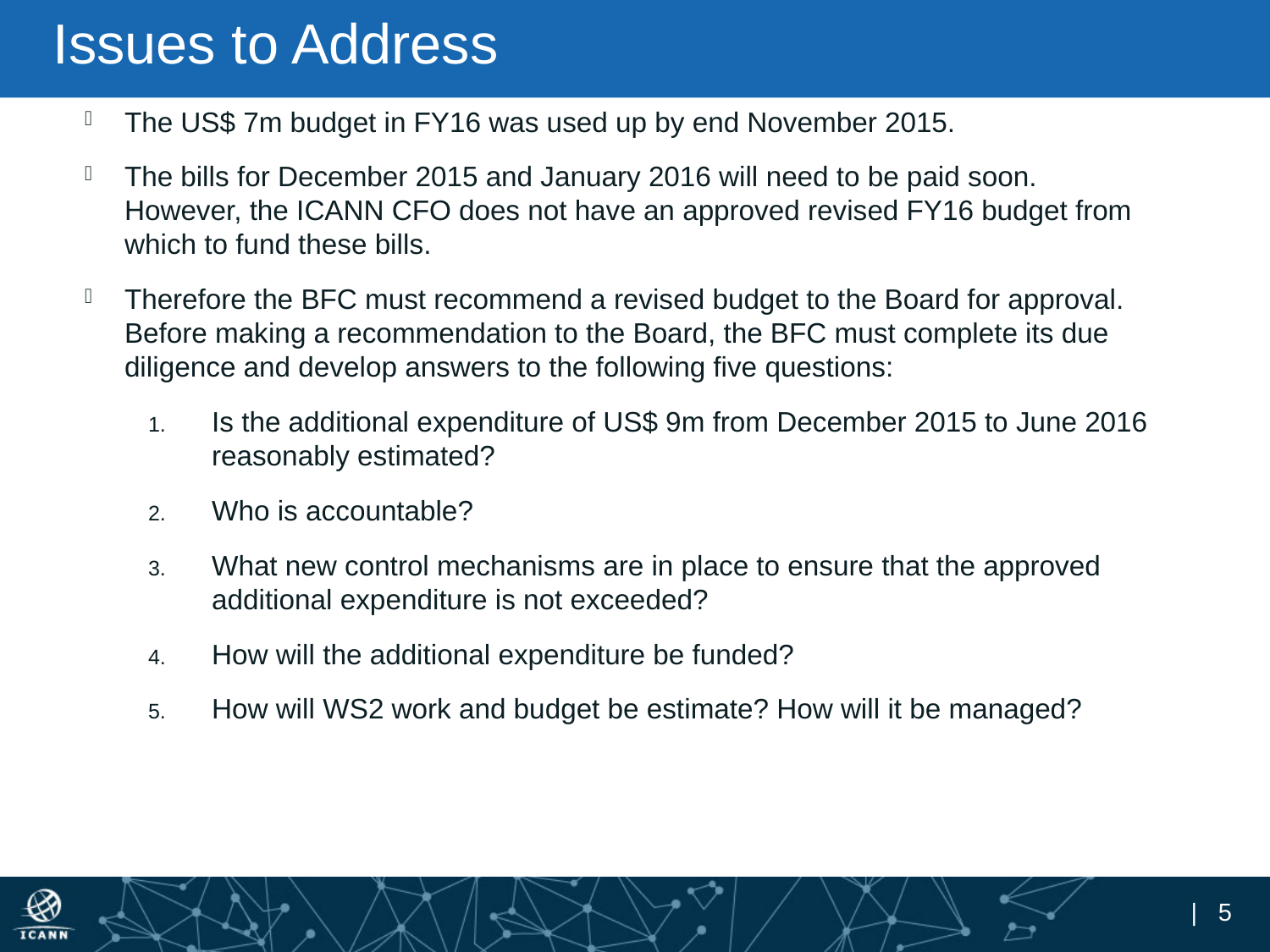

# Issues to Address
The US$ 7m budget in FY16 was used up by end November 2015.
The bills for December 2015 and January 2016 will need to be paid soon.    However, the ICANN CFO does not have an approved revised FY16 budget from which to fund these bills.
Therefore the BFC must recommend a revised budget to the Board for approval.  Before making a recommendation to the Board, the BFC must complete its due diligence and develop answers to the following five questions:
Is the additional expenditure of US$ 9m from December 2015 to June 2016 reasonably estimated?
Who is accountable?
What new control mechanisms are in place to ensure that the approved additional expenditure is not exceeded?
How will the additional expenditure be funded?
How will WS2 work and budget be estimate? How will it be managed?